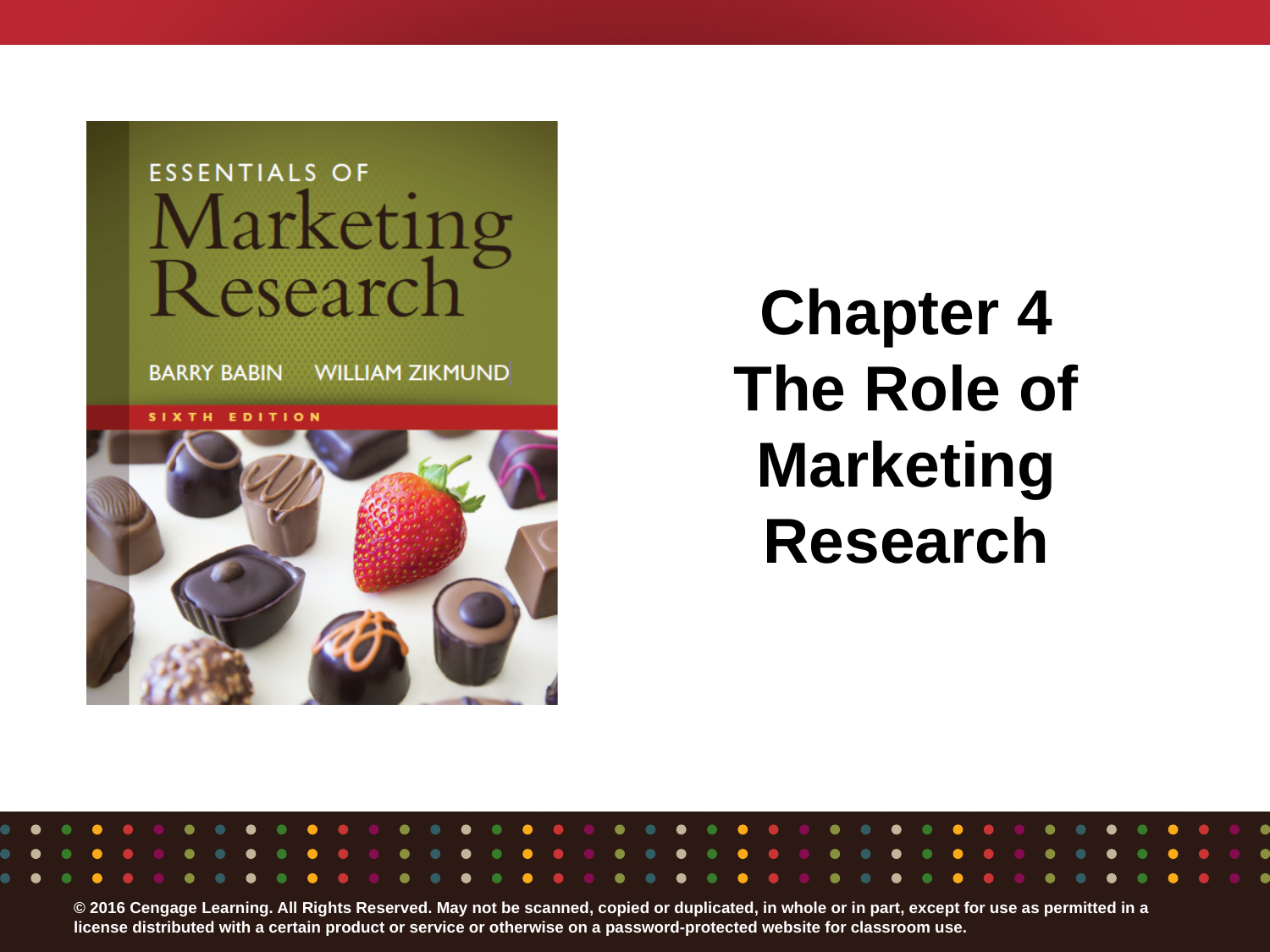

Chapter 4
The Role of Marketing Research